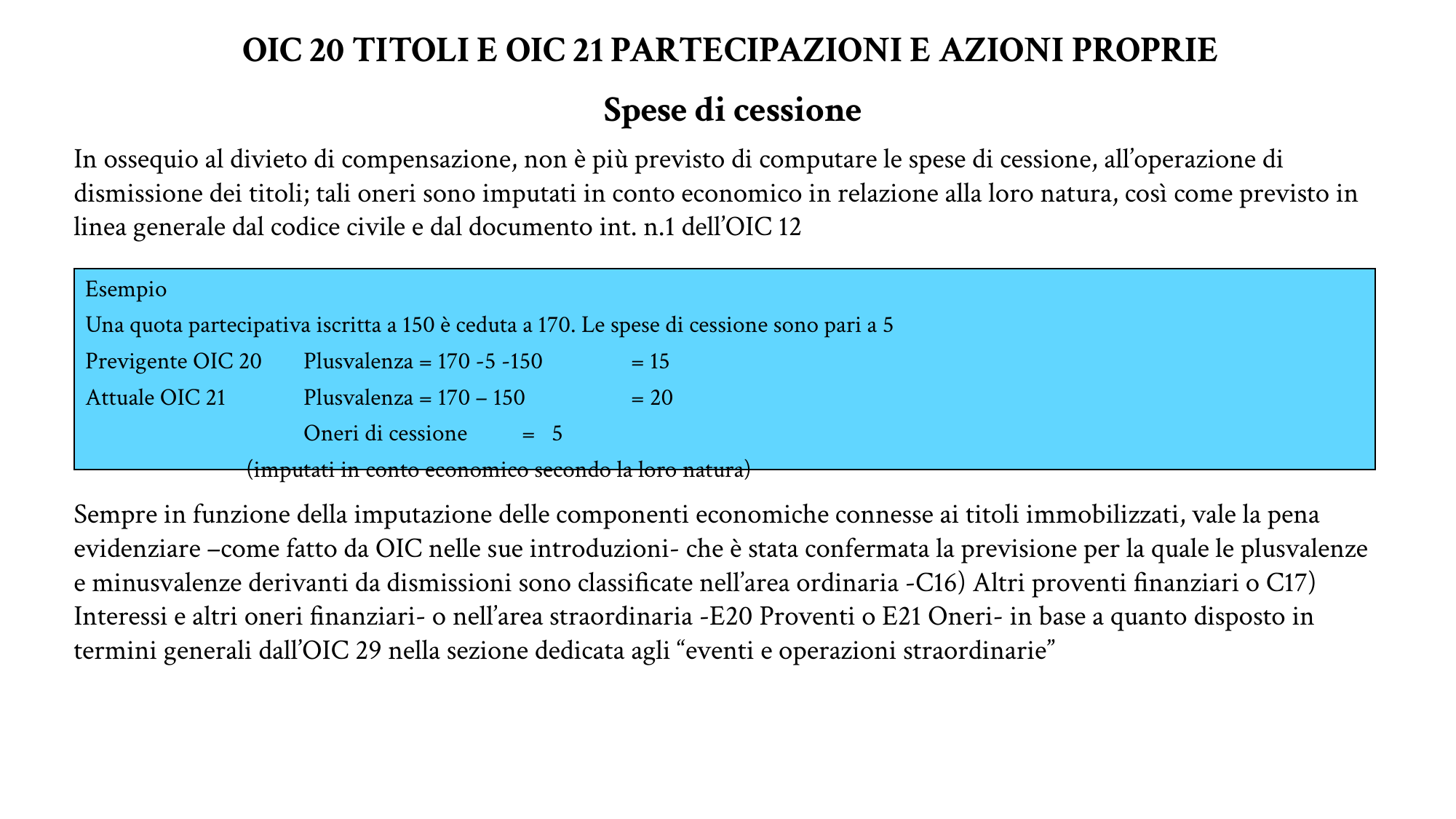

OIC 20 TITOLI E OIC 21 PARTECIPAZIONI E AZIONI PROPRIE
Spese di cessione
In ossequio al divieto di compensazione, non è più previsto di computare le spese di cessione, all’operazione di dismissione dei titoli; tali oneri sono imputati in conto economico in relazione alla loro natura, così come previsto in linea generale dal codice civile e dal documento int. n.1 dell’OIC 12

Sempre in funzione della imputazione delle componenti economiche connesse ai titoli immobilizzati, vale la pena evidenziare –come fatto da OIC nelle sue introduzioni- che è stata confermata la previsione per la quale le plusvalenze e minusvalenze derivanti da dismissioni sono classificate nell’area ordinaria -C16) Altri proventi finanziari o C17) Interessi e altri oneri finanziari- o nell’area straordinaria -E20 Proventi o E21 Oneri- in base a quanto disposto in termini generali dall’OIC 29 nella sezione dedicata agli “eventi e operazioni straordinarie”
| Esempio Una quota partecipativa iscritta a 150 è ceduta a 170. Le spese di cessione sono pari a 5 Previgente OIC 20 Plusvalenza = 170 -5 -150 = 15 Attuale OIC 21 Plusvalenza = 170 – 150 = 20 Oneri di cessione = 5 (imputati in conto economico secondo la loro natura) |
| --- |